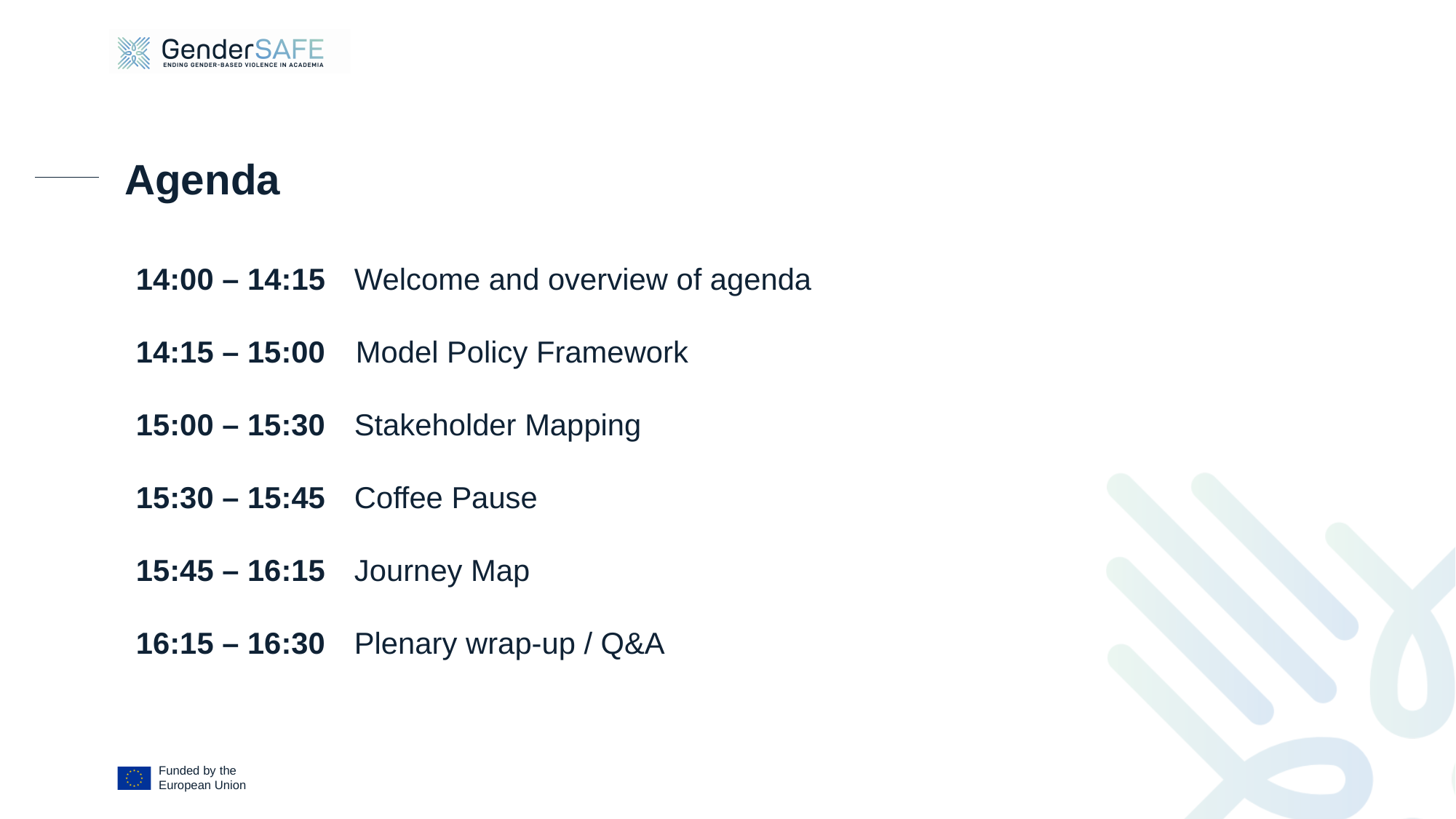

Agenda
14:00 – 14:15	Welcome and overview of agenda

14:15 – 15:00 Model Policy Framework

15:00 – 15:30	Stakeholder Mapping

15:30 – 15:45	Coffee Pause

15:45 – 16:15 	Journey Map

16:15 – 16:30  	Plenary wrap-up / Q&A